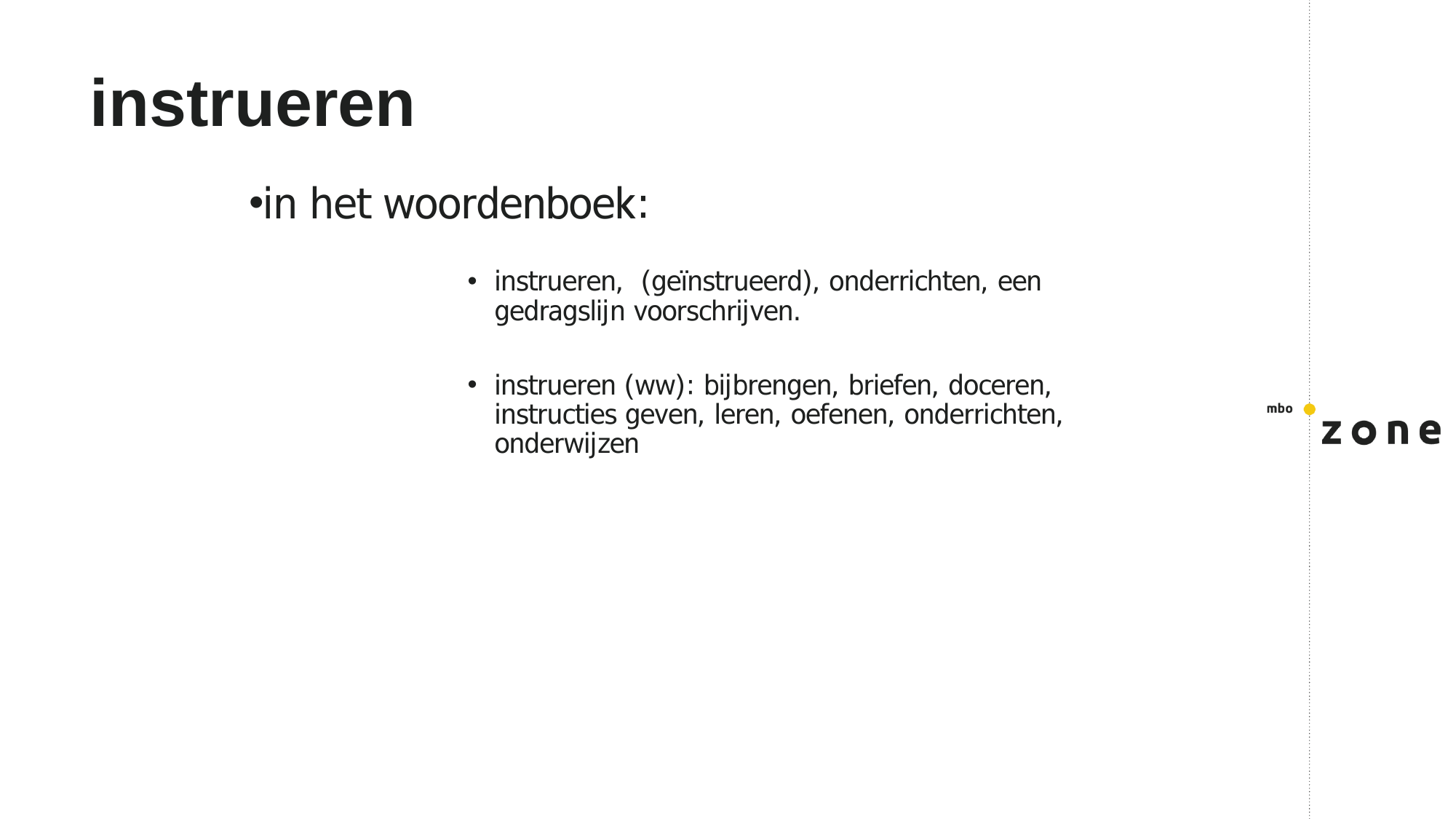

# instrueren
in het woordenboek:

instrueren,  (geïnstrueerd), onderrichten, een gedragslijn voorschrijven.

instrueren (ww): bijbrengen, briefen, doceren, instructies geven, leren, oefenen, onderrichten, onderwijzen